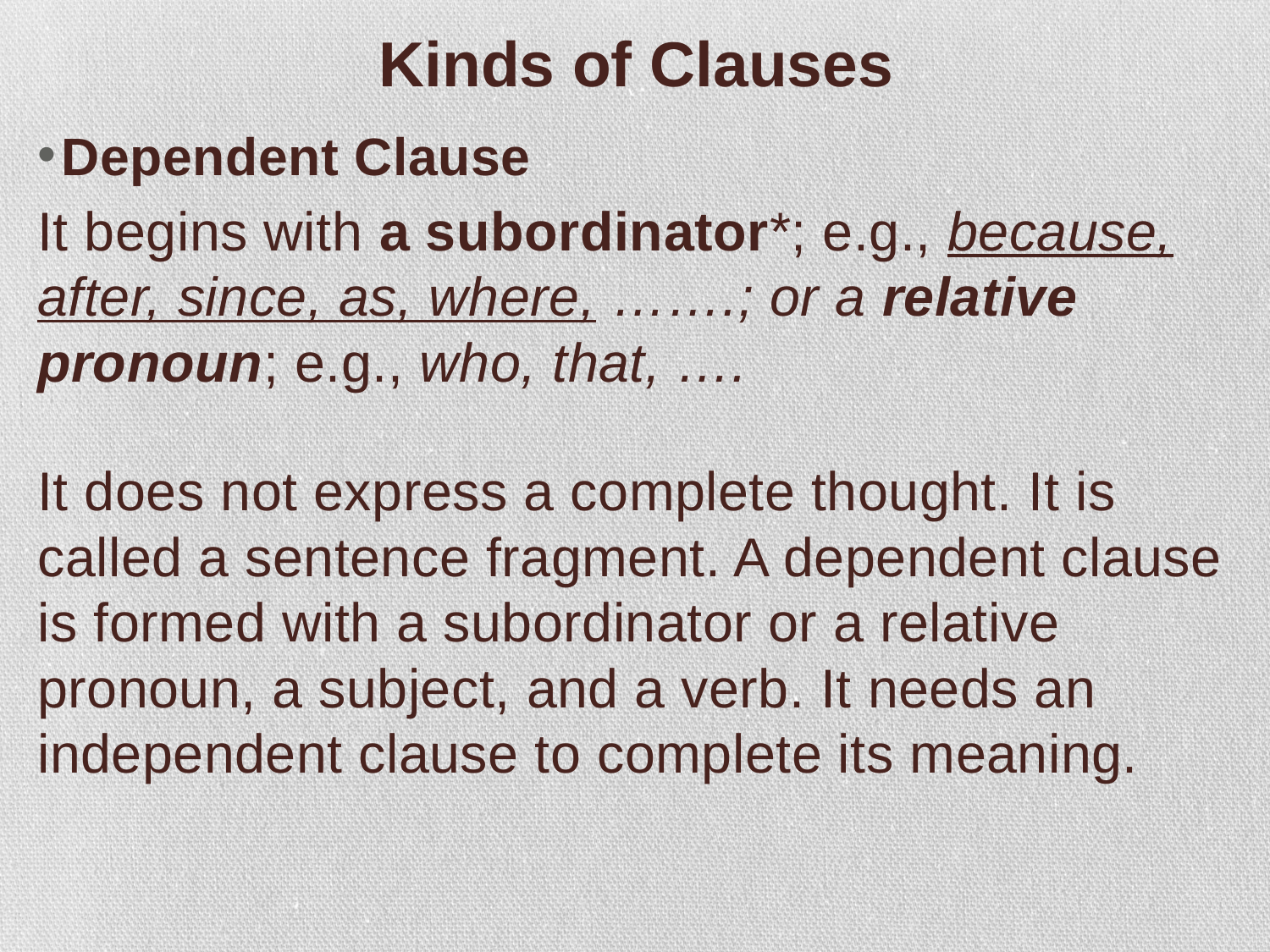

# Kinds of Clauses
Dependent Clause
It begins with a subordinator*; e.g., because, after, since, as, where, …….; or a relative pronoun; e.g., who, that, ….

It does not express a complete thought. It is called a sentence fragment. A dependent clause is formed with a subordinator or a relative pronoun, a subject, and a verb. It needs an independent clause to complete its meaning.

Eman Al-Katheery